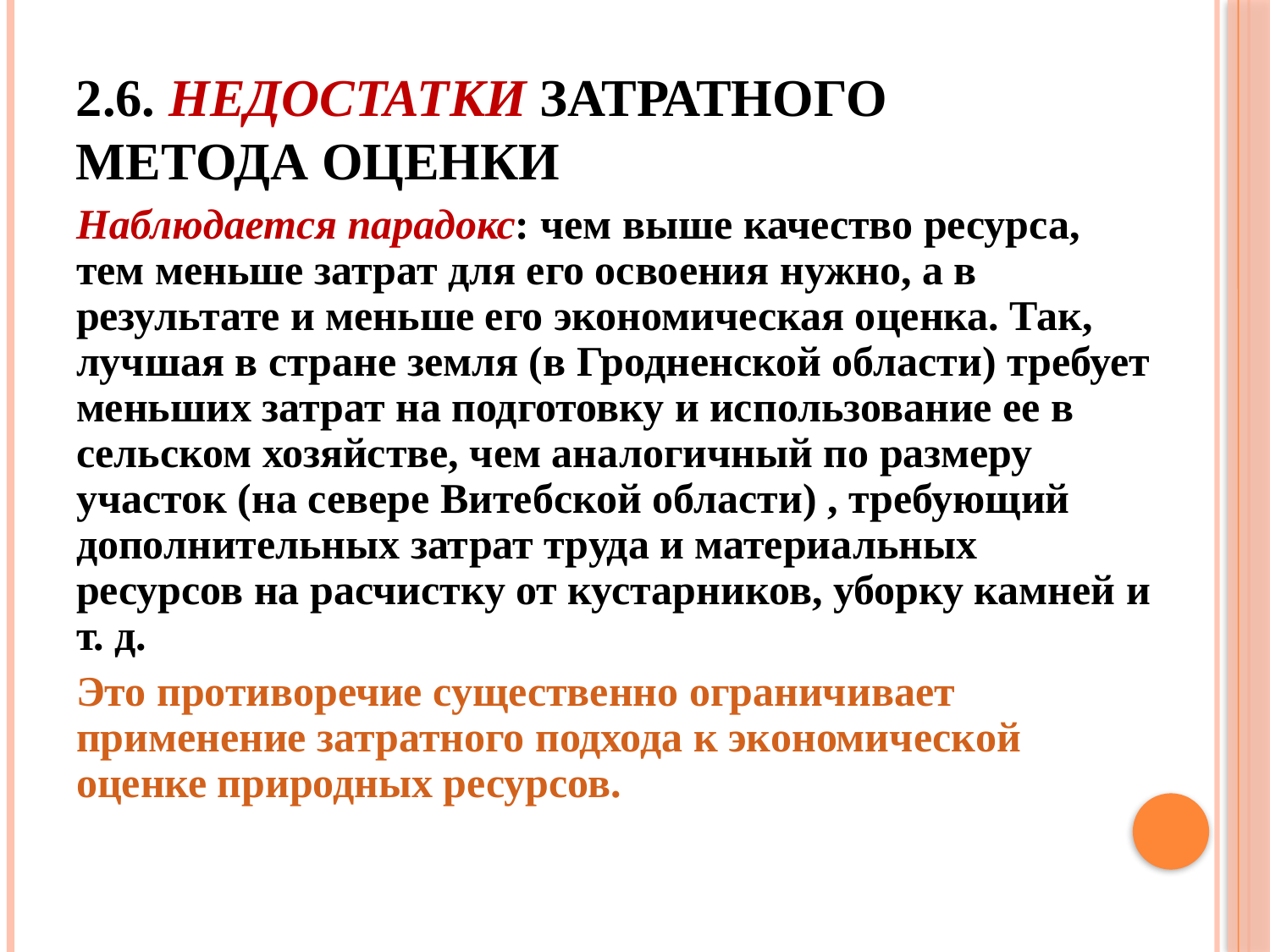

# 2.6. недостатки затратного метода оценки
Наблюдается парадокс: чем выше качество ресурса, тем меньше затрат для его освоения нужно, а в результате и меньше его экономическая оценка. Так, лучшая в стране земля (в Гродненской области) требует меньших затрат на подготовку и использование ее в сельском хозяйстве, чем аналогичный по размеру участок (на севере Витебской области) , требующий дополнительных затрат труда и материальных ресурсов на расчистку от кустарников, уборку камней и т. д.
Это противоречие существенно ограничивает применение затратного подхода к экономической оценке природных ресурсов.